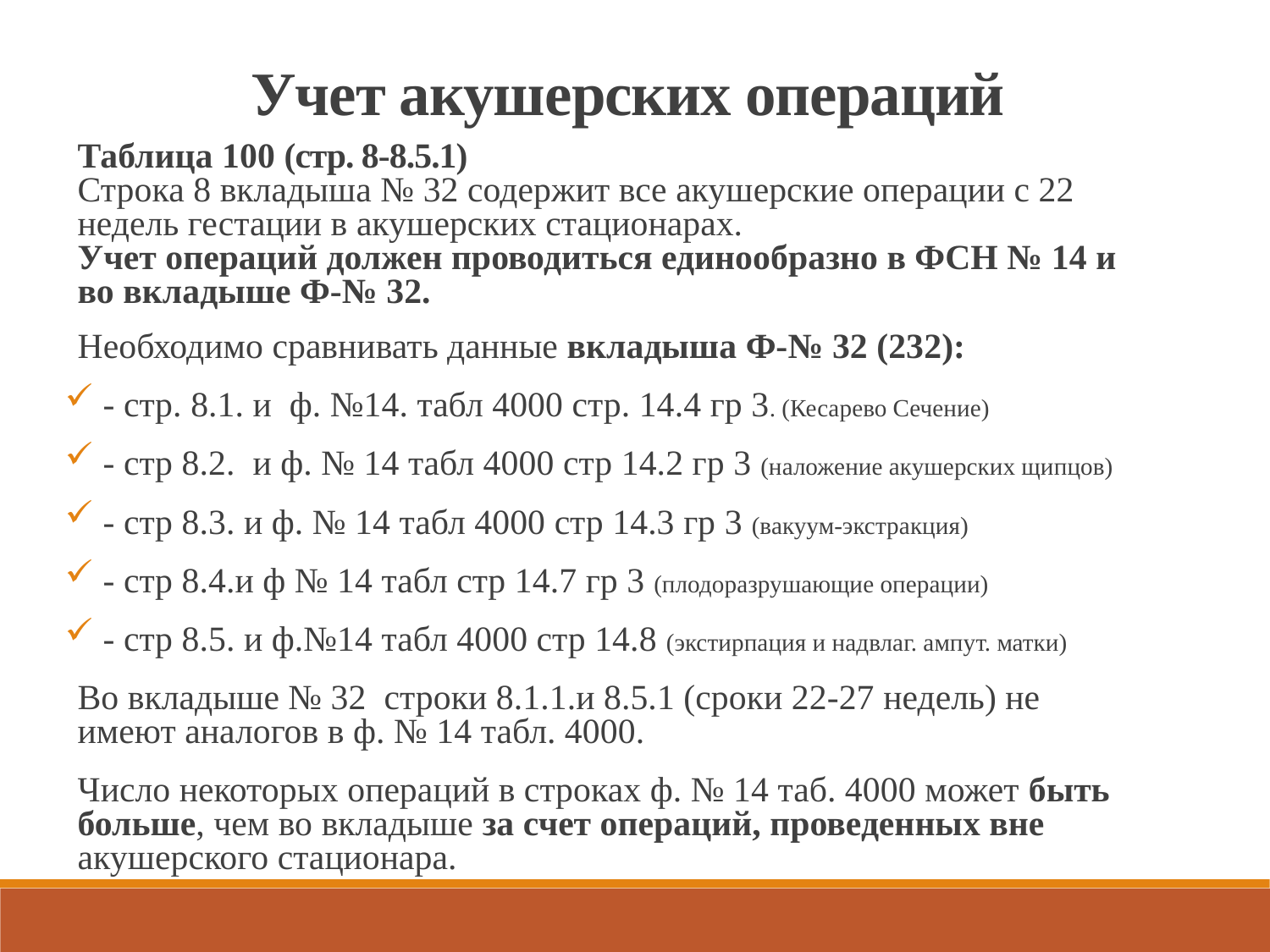

Учет акушерских операций
Таблица 100 (стр. 8-8.5.1)
Строка 8 вкладыша № 32 содержит все акушерские операции с 22 недель гестации в акушерских стационарах.
Учет операций должен проводиться единообразно в ФСН № 14 и во вкладыше Ф-№ 32.
Необходимо сравнивать данные вкладыша Ф-№ 32 (232):
 - стр. 8.1. и  ф. №14. табл 4000 стр. 14.4 гр 3. (Кесарево Сечение)
 - стр 8.2.  и ф. № 14 табл 4000 стр 14.2 гр 3 (наложение акушерских щипцов)
 - стр 8.3. и ф. № 14 табл 4000 стр 14.3 гр 3 (вакуум-экстракция)
 - стр 8.4.и ф № 14 табл стр 14.7 гр 3 (плодоразрушающие операции)
 - стр 8.5. и ф.№14 табл 4000 стр 14.8 (экстирпация и надвлаг. ампут. матки)
Во вкладыше № 32  строки 8.1.1.и 8.5.1 (сроки 22-27 недель) не имеют аналогов в ф. № 14 табл. 4000.
Число некоторых операций в строках ф. № 14 таб. 4000 может быть больше, чем во вкладыше за счет операций, проведенных вне акушерского стационара.